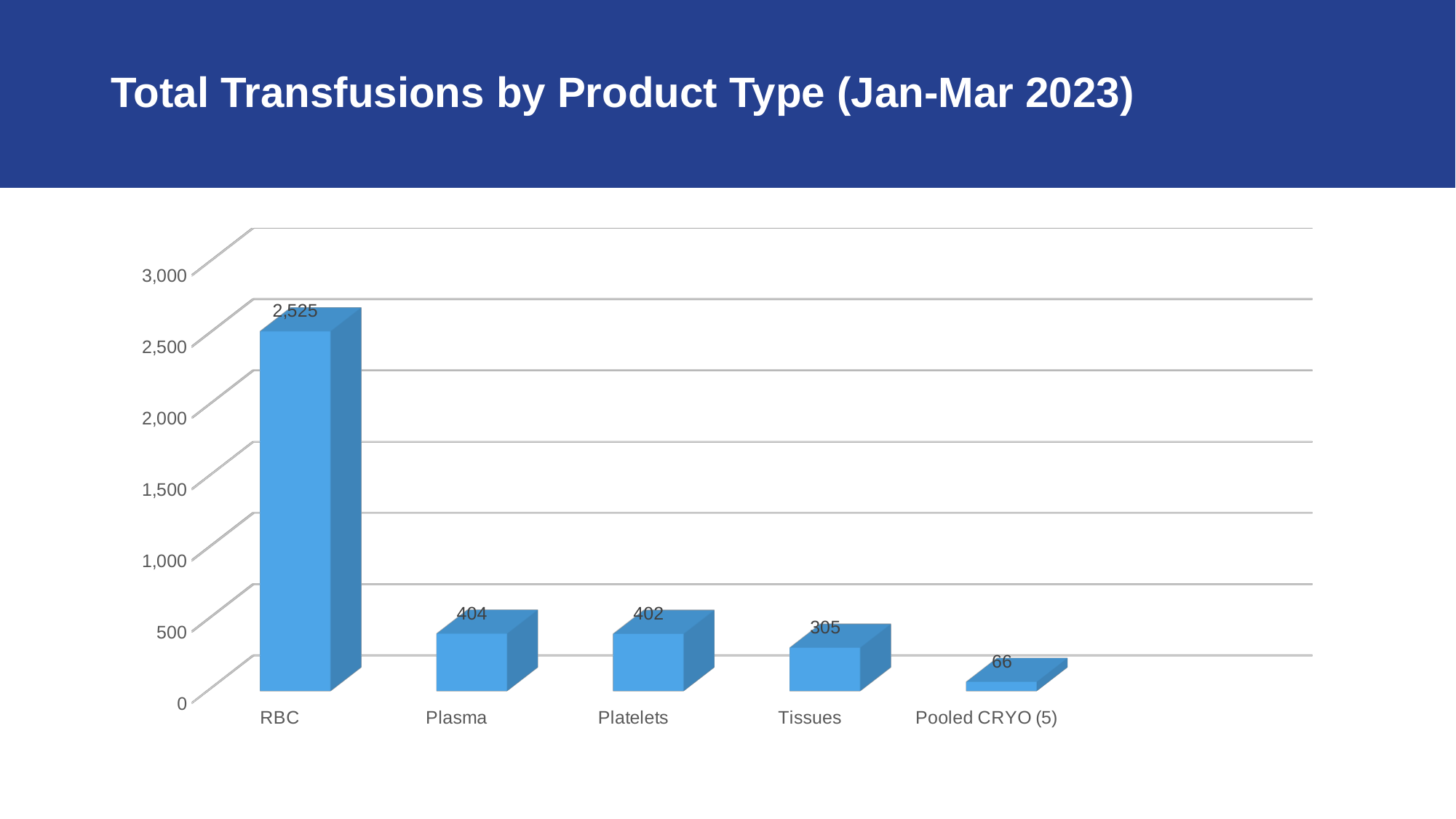

# Total Transfusions by Product Type (Jan-Mar 2023)

[unsupported chart]